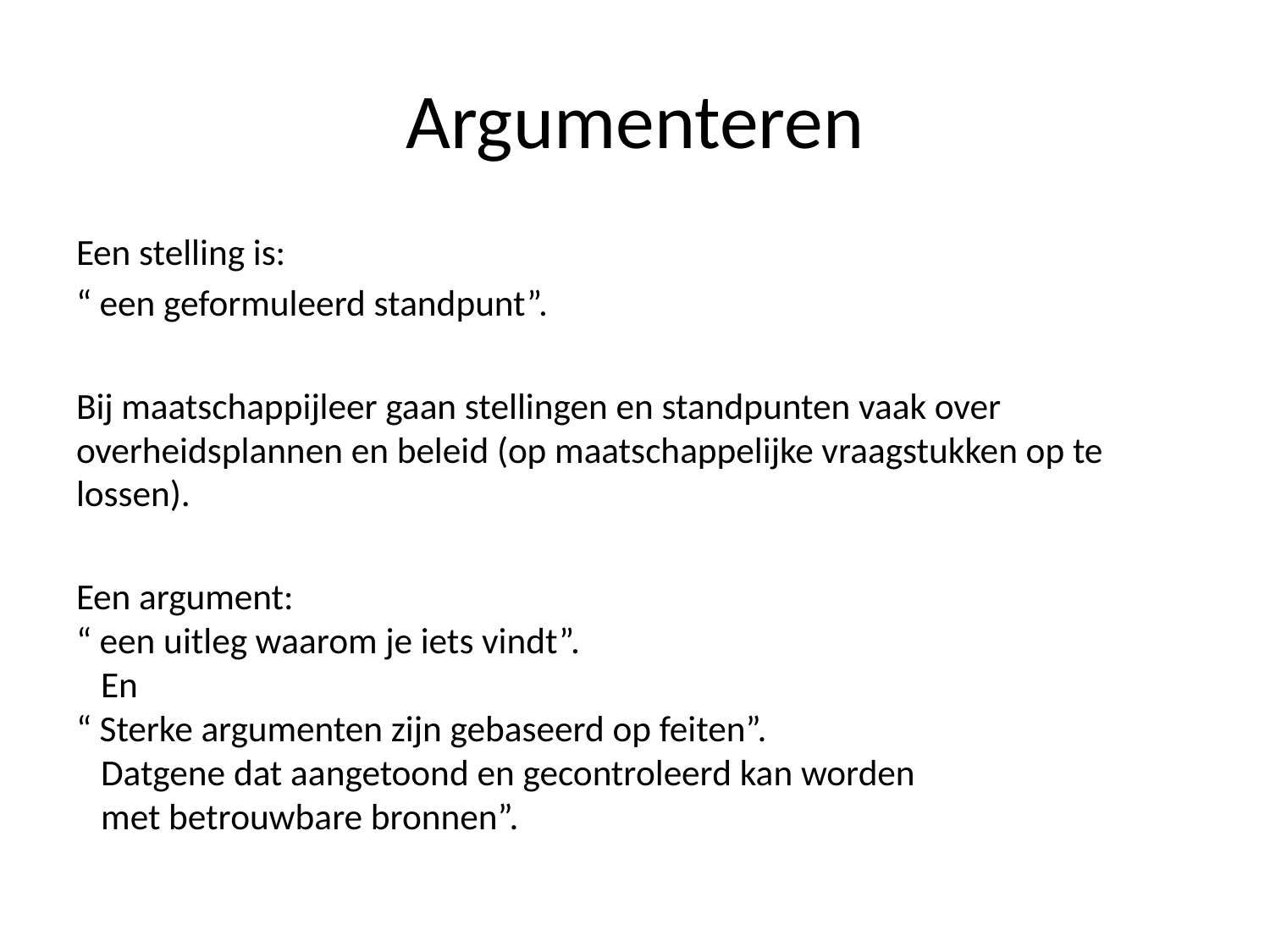

# Argumenteren
Een stelling is:
“ een geformuleerd standpunt”.

Bij maatschappijleer gaan stellingen en standpunten vaak over overheidsplannen en beleid (op maatschappelijke vraagstukken op te lossen).

Een argument:
“ een uitleg waarom je iets vindt”.
   En
“ Sterke argumenten zijn gebaseerd op feiten”.
   Datgene dat aangetoond en gecontroleerd kan worden
   met betrouwbare bronnen”.